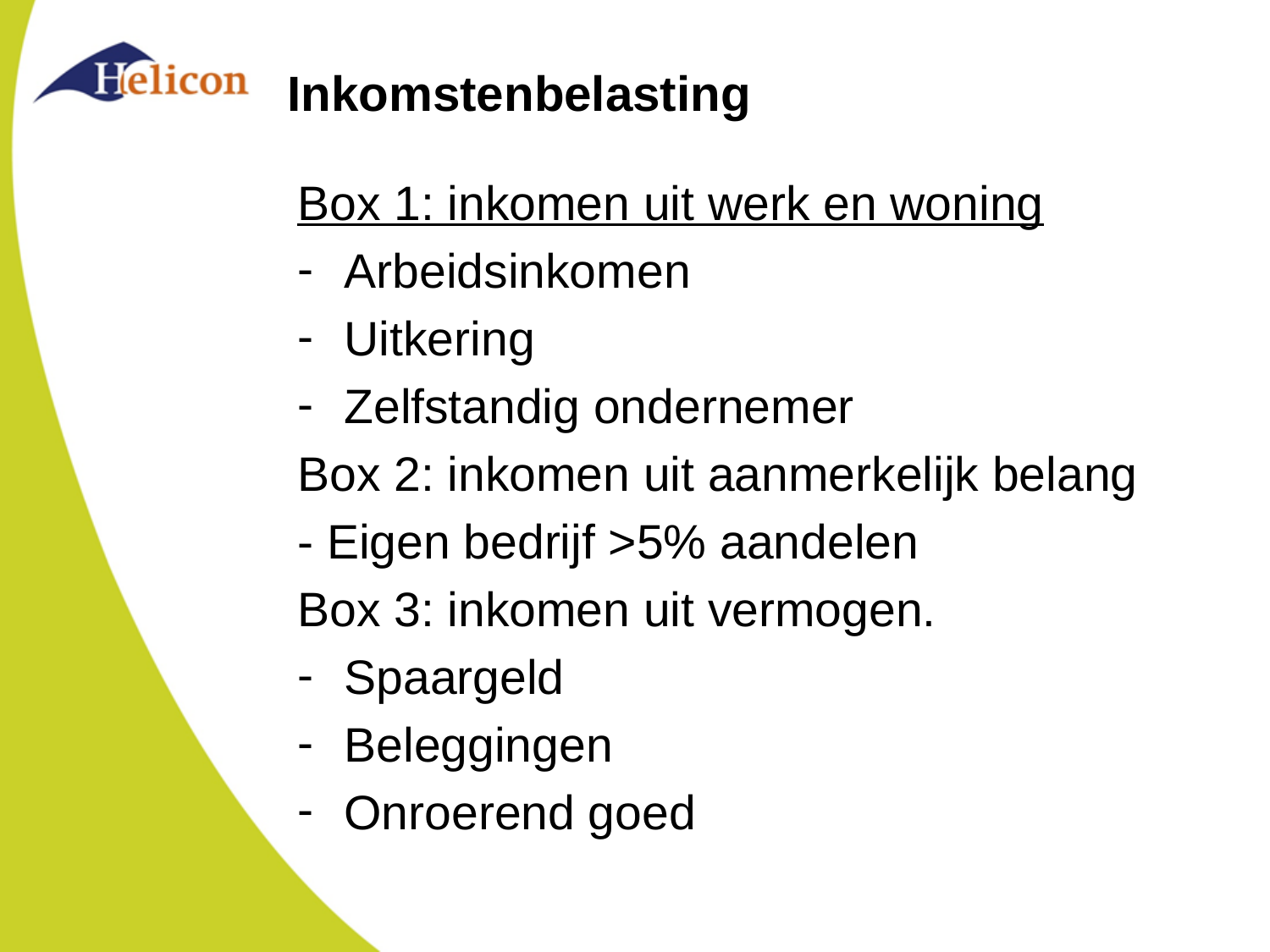

# Inkomstenbelasting
Box 1: inkomen uit werk en woning
Arbeidsinkomen
Uitkering
Zelfstandig ondernemer
Box 2: inkomen uit aanmerkelijk belang
- Eigen bedrijf >5% aandelen
Box 3: inkomen uit vermogen.
Spaargeld
Beleggingen
Onroerend goed